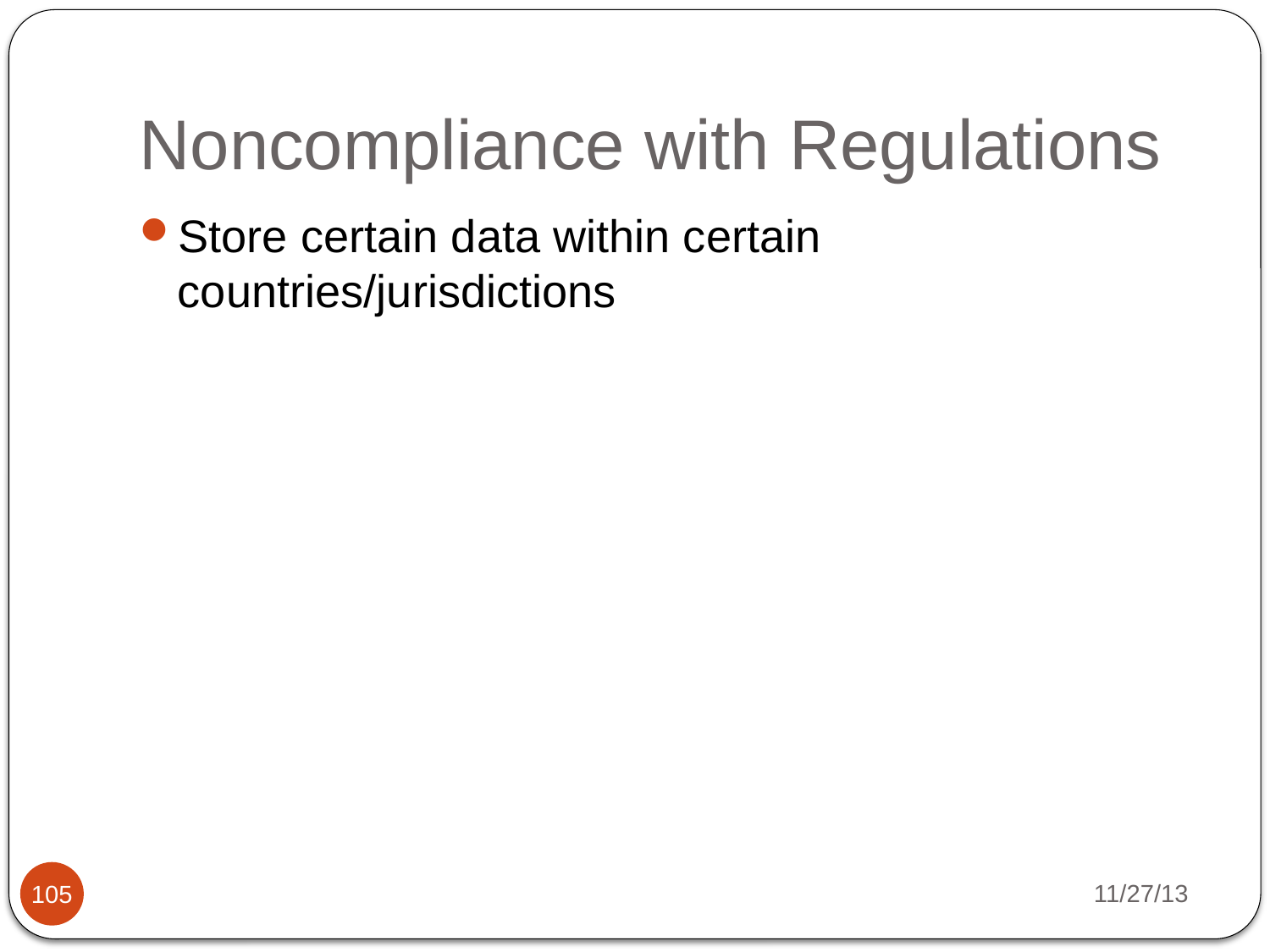

# Noncompliance with Regulations
Store certain data within certain countries/jurisdictions
11/27/13
105